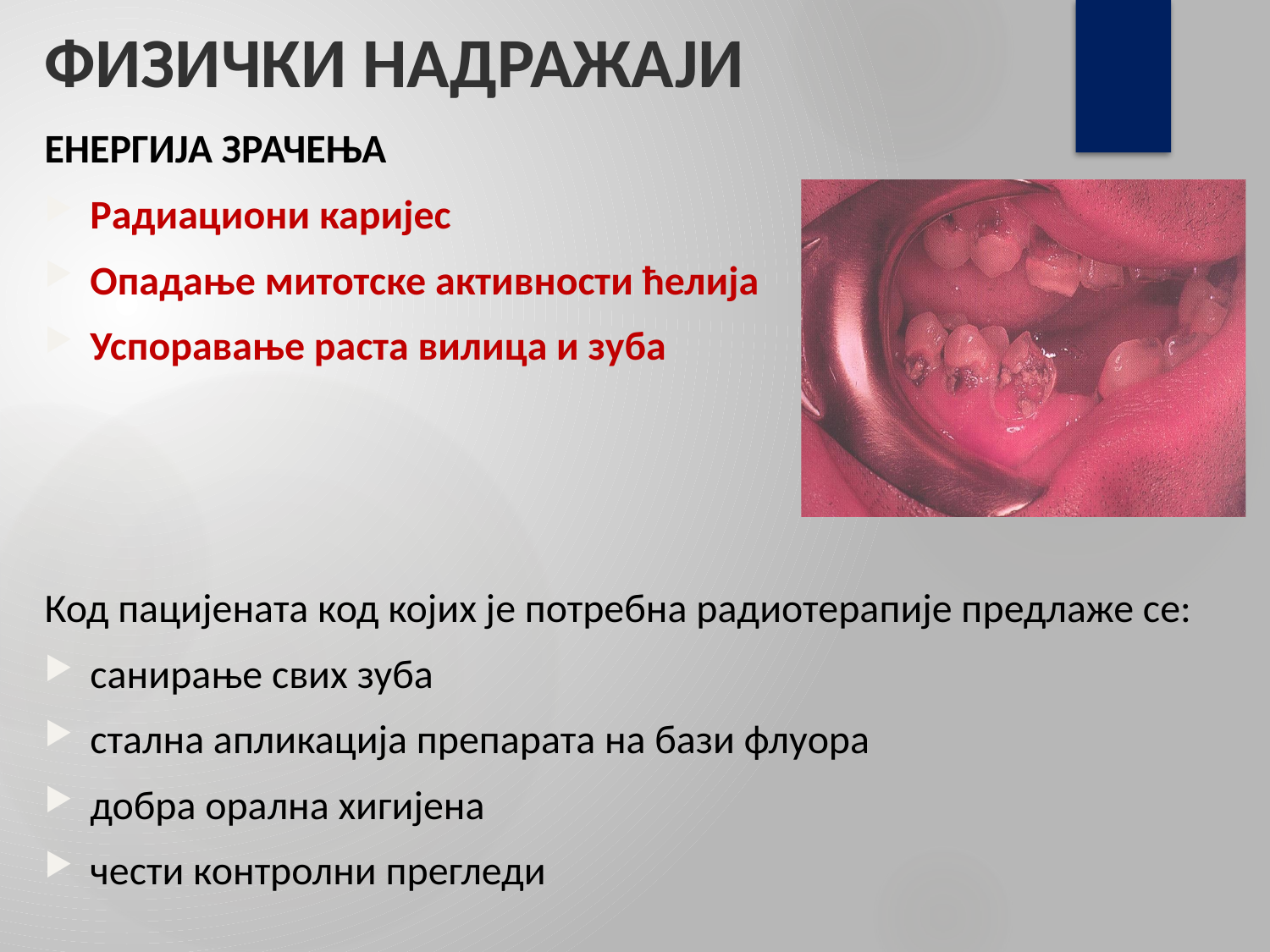

# ФИЗИЧКИ НАДРАЖАЈИ
ЕНЕРГИЈА ЗРАЧЕЊА
Радиациони каријес
Опадање митотске активности ћелија
Успоравање раста вилица и зуба

Код пацијената код којих је потребна радиотерапије предлаже се:
санирање свих зуба
стална апликација препарата на бази флуора
добра орална хигијена
чести контролни прегледи